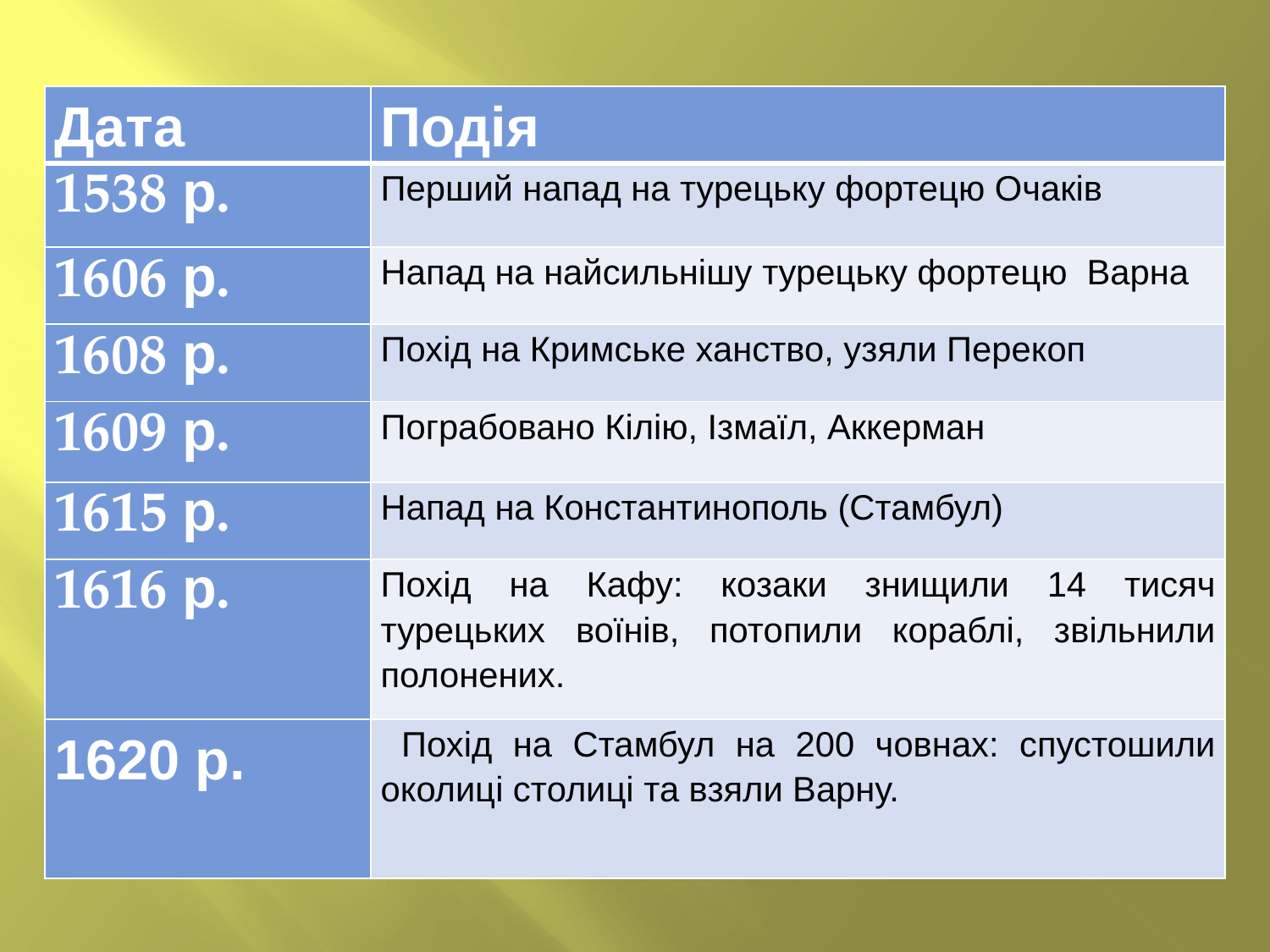

| Дата | Подія |
| --- | --- |
| 1538 р. | Перший напад на турецьку фортецю Очаків |
| 1606 р. | Напад на найсильнішу турецьку фортецю Варна |
| 1608 р. | Похід на Кримське ханство, узяли Перекоп |
| 1609 р. | Пограбовано Кілію, Ізмаїл, Аккерман |
| 1615 р. | Напад на Константинополь (Стамбул) |
| 1616 р. | Похід на Кафу: козаки знищили 14 тисяч турецьких воїнів, потопили кораблі, звільнили полонених. |
| 1620 р. | Похід на Стамбул на 200 човнах: спустошили околиці столиці та взяли Варну. |